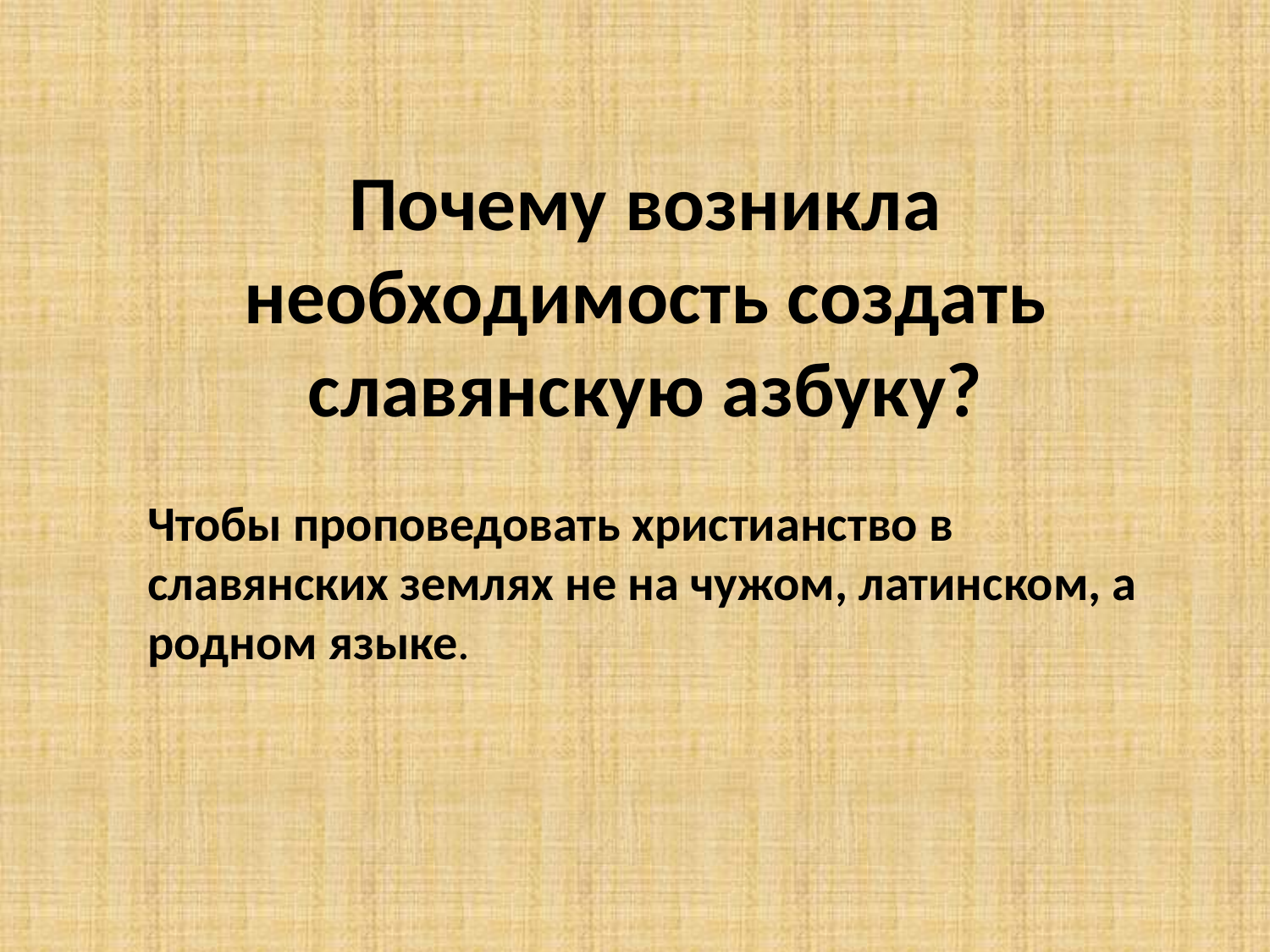

# Почему возникла необходимость создать славянскую азбуку?

Чтобы проповедовать христианство в славянских землях не на чужом, латинском, а родном языке.